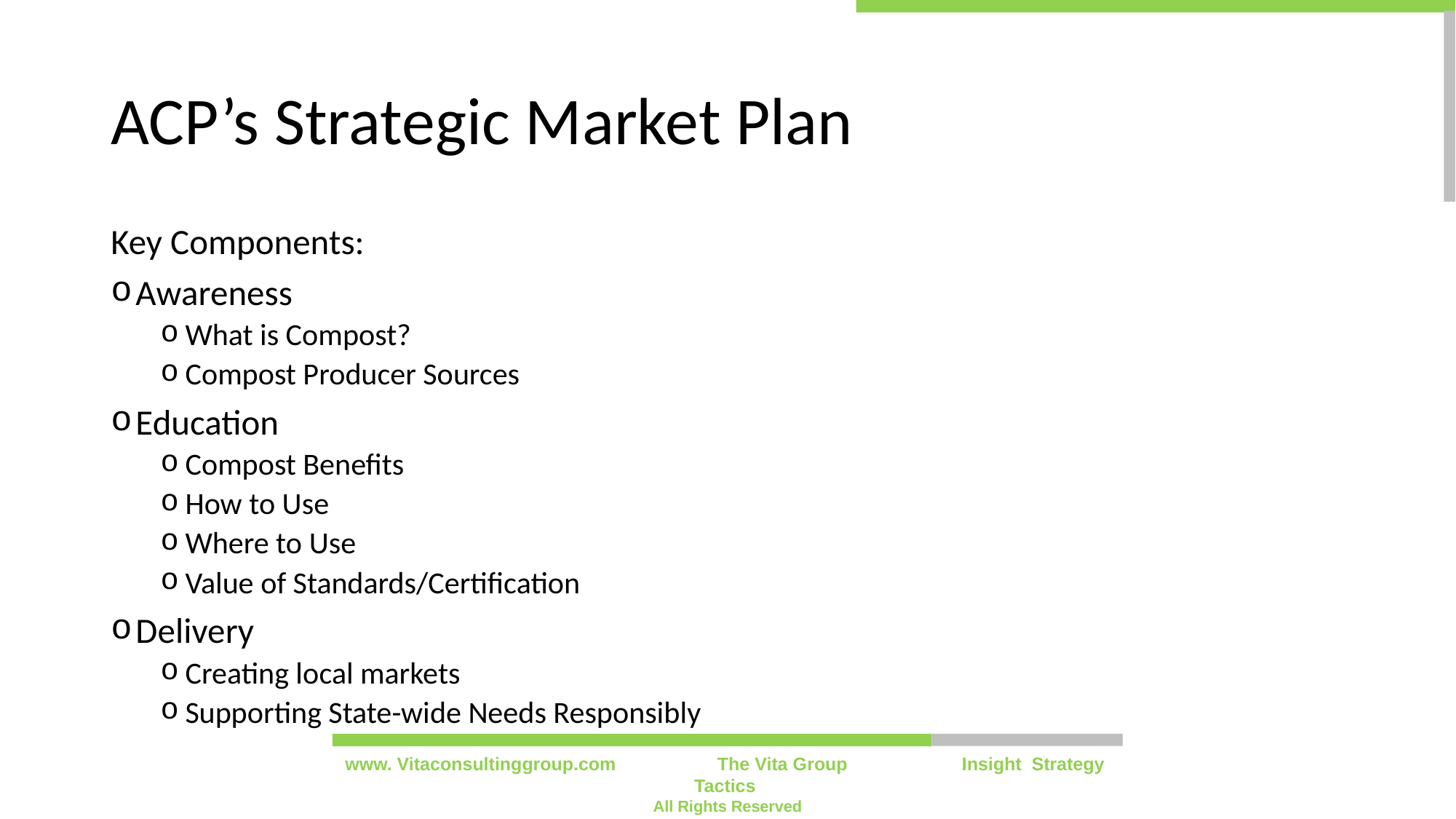

# ACP’s Strategic Market Plan

Key Components:
Awareness
What is Compost?
Compost Producer Sources
Education
Compost Benefits
How to Use
Where to Use
Value of Standards/Certification
Delivery
Creating local markets
Supporting State-wide Needs Responsibly

www. Vitaconsultinggroup.com                    The Vita Group	              Insight  Strategy  Tactics
All Rights Reserved